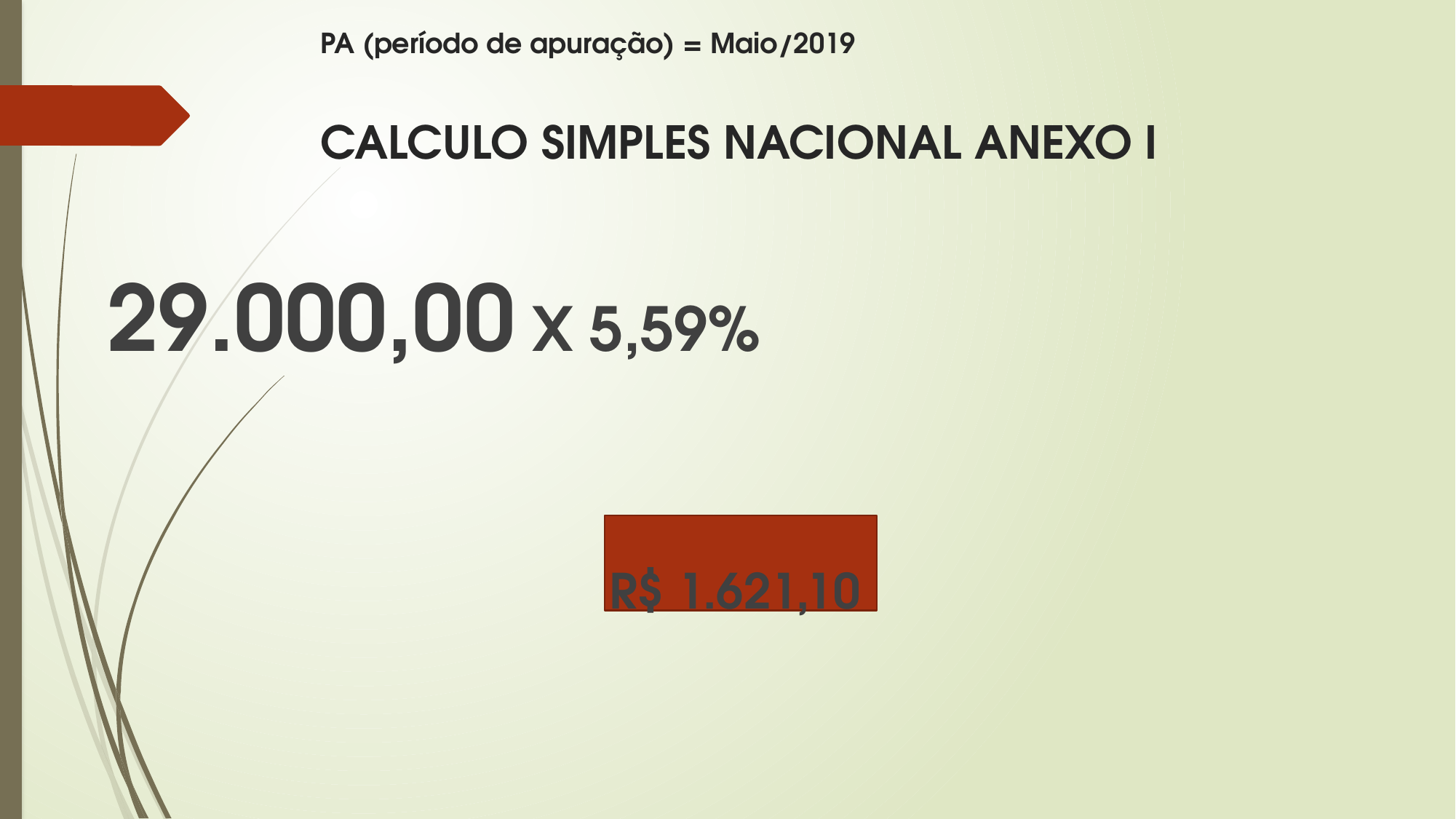

# PA (período de apuração) = Maio/2019 CALCULO SIMPLES NACIONAL ANEXO I
29.000,00 X 5,59%

R$ 1.621,10